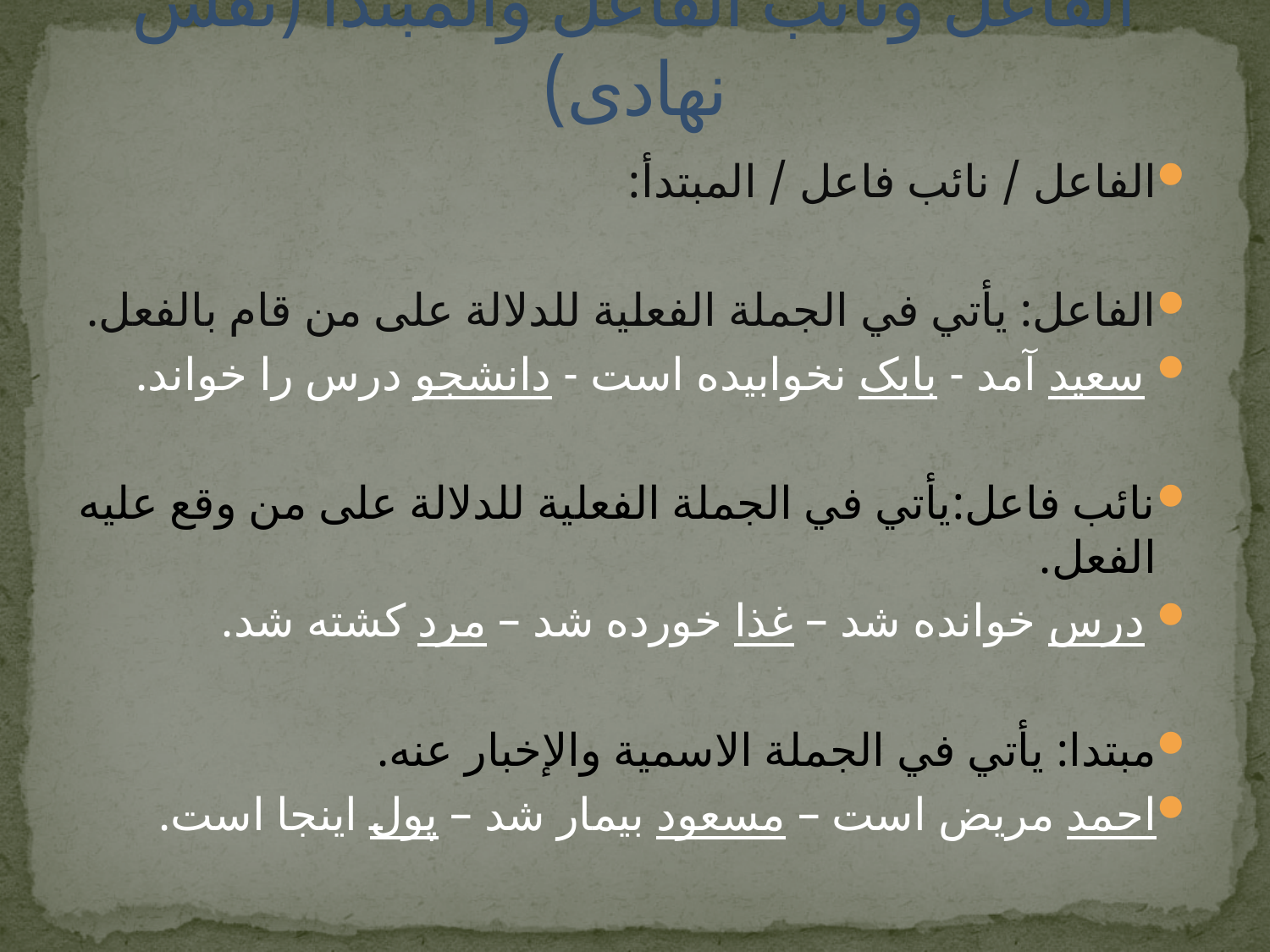

# الفاعل ونائب الفاعل والمبتدأ (نقش نهادى)
الفاعل / نائب فاعل / المبتدأ:

الفاعل: يأتي في الجملة الفعلية للدلالة على من قام بالفعل.
 سعید آمد - بابک نخوابیده است - دانشجو درس را خواند.

نائب فاعل:يأتي في الجملة الفعلية للدلالة على من وقع عليه الفعل.
 درس خوانده شد – غذا خورده شد – مرد کشته شد.

مبتدا: يأتي في الجملة الاسمية والإخبار عنه.
احمد مریض است – مسعود بیمار شد – پول اینجا است.